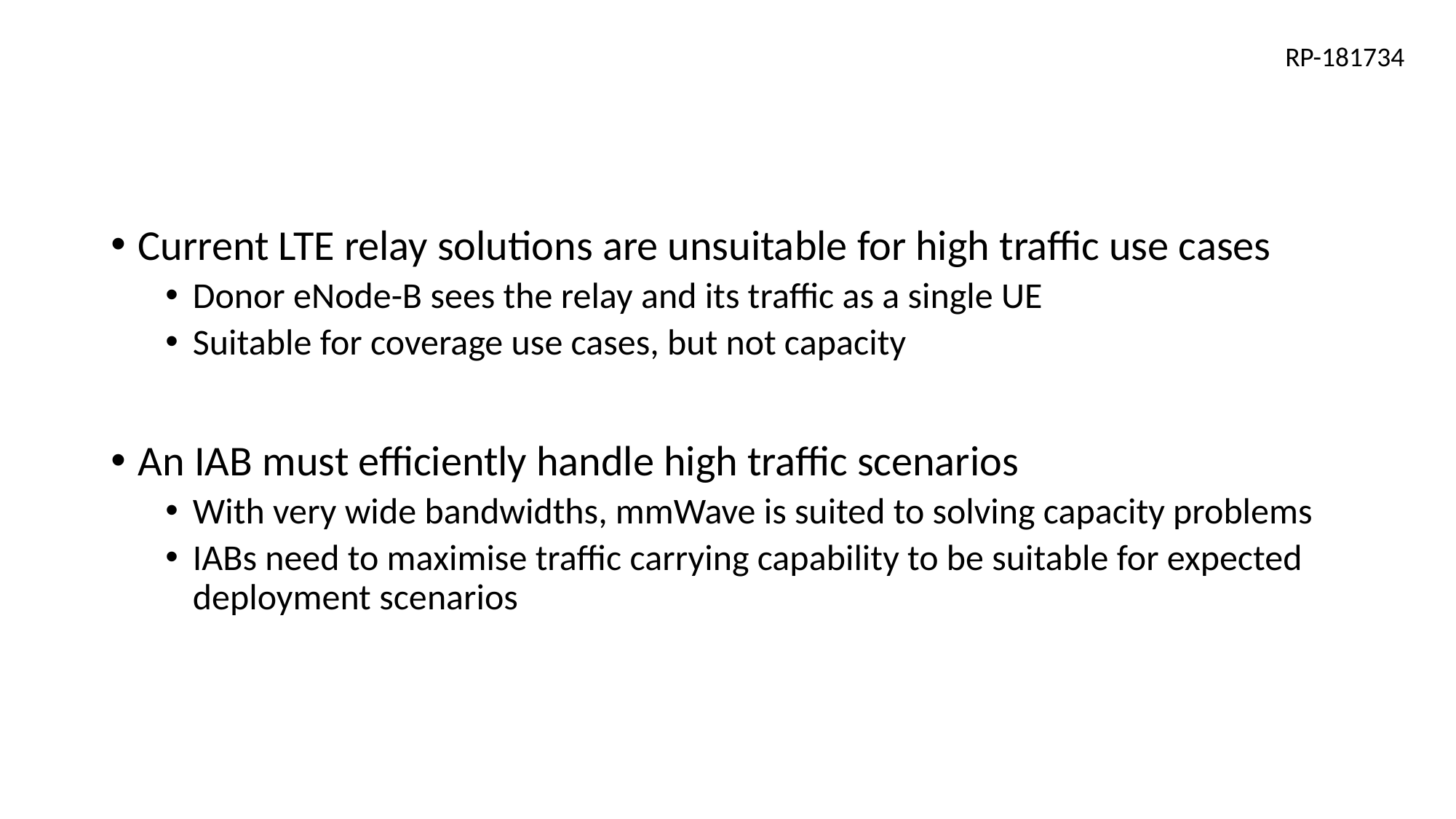

RP-181734
Current LTE relay solutions are unsuitable for high traffic use cases
Donor eNode-B sees the relay and its traffic as a single UE
Suitable for coverage use cases, but not capacity

An IAB must efficiently handle high traffic scenarios
With very wide bandwidths, mmWave is suited to solving capacity problems
IABs need to maximise traffic carrying capability to be suitable for expected deployment scenarios